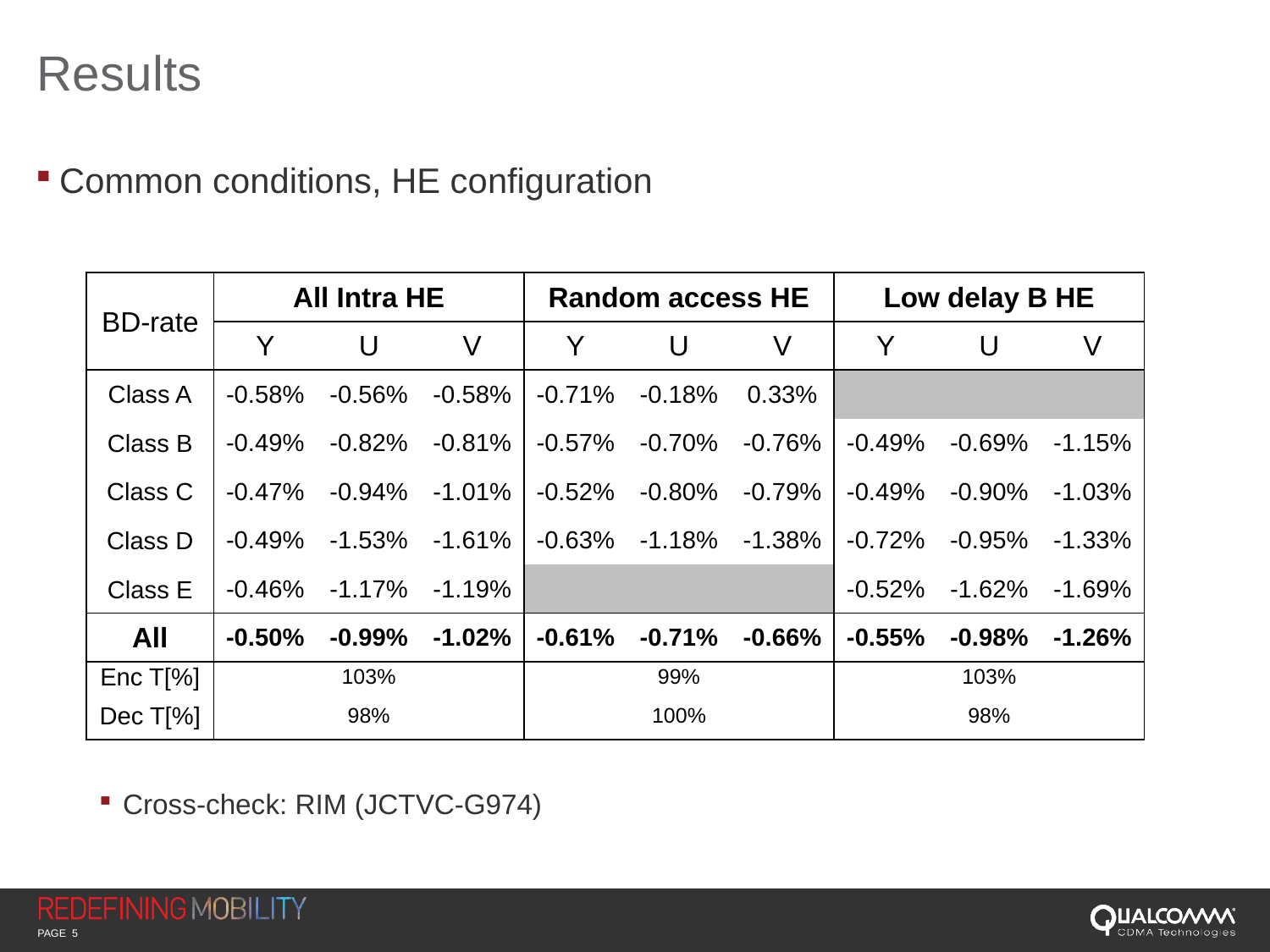

# Results

Common conditions, HE configuration

Cross-check: RIM (JCTVC-G974)

| BD-rate | All Intra HE |  |  | Random access HE |  |  | Low delay B HE |  |  |
| --- | --- | --- | --- | --- | --- | --- | --- | --- | --- |
|  | Y | U | V | Y | U | V | Y | U | V |
| Class A | -0.58% | -0.56% | -0.58% | -0.71% | -0.18% | 0.33% |  |  |  |
| Class B | -0.49% | -0.82% | -0.81% | -0.57% | -0.70% | -0.76% | -0.49% | -0.69% | -1.15% |
| Class C | -0.47% | -0.94% | -1.01% | -0.52% | -0.80% | -0.79% | -0.49% | -0.90% | -1.03% |
| Class D | -0.49% | -1.53% | -1.61% | -0.63% | -1.18% | -1.38% | -0.72% | -0.95% | -1.33% |
| Class E | -0.46% | -1.17% | -1.19% |  |  |  | -0.52% | -1.62% | -1.69% |
| All | -0.50% | -0.99% | -1.02% | -0.61% | -0.71% | -0.66% | -0.55% | -0.98% | -1.26% |
| Enc T[%] | 103% |  |  | 99% |  |  | 103% |  |  |
| Dec T[%] | 98% |  |  | 100% |  |  | 98% |  |  |